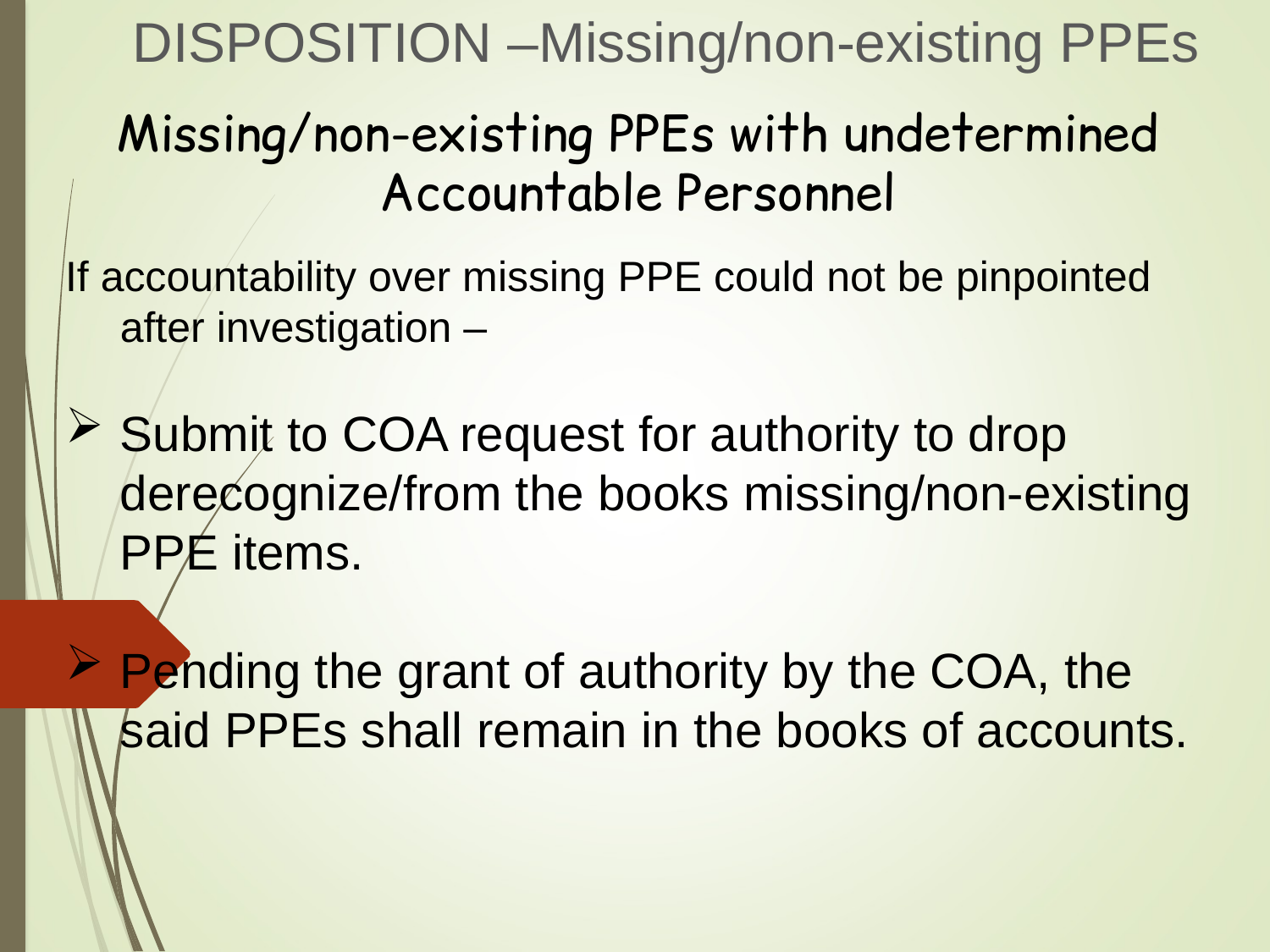

DISPOSITION –Missing/non-existing PPEs
Missing/non-existing PPEs with undetermined
Accountable Personnel
If accountability over missing PPE could not be pinpointed after investigation –

Submit to COA request for authority to drop derecognize/from the books missing/non-existing PPE items.

Pending the grant of authority by the COA, the said PPEs shall remain in the books of accounts.